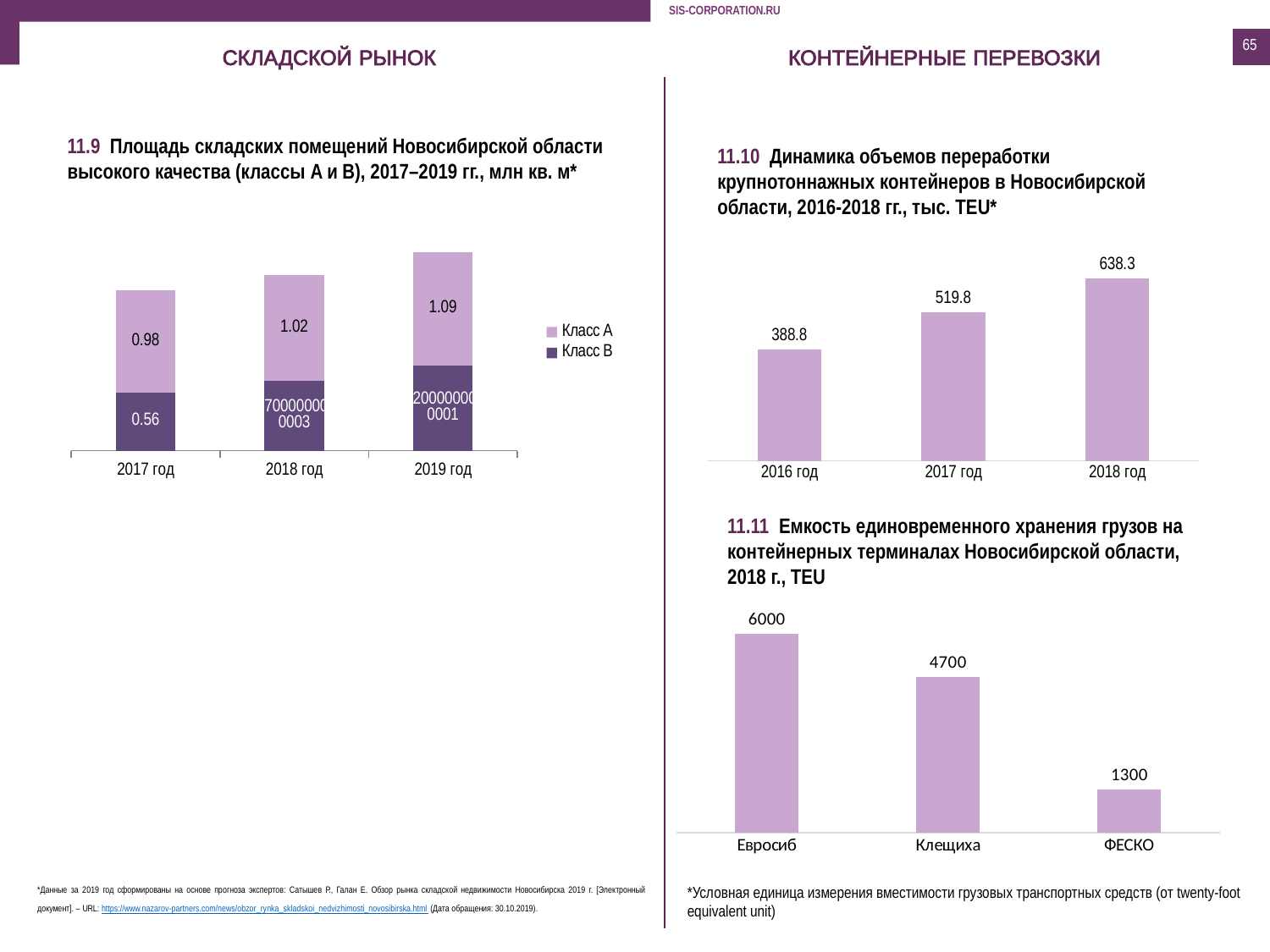

65
Складской рынок
контейнерные перевозки
11.9  Площадь складских помещений Новосибирской области высокого качества (классы A и B), 2017–2019 гг., млн кв. м*
11.10  Динамика объемов переработки крупнотоннажных контейнеров в Новосибирской области, 2016-2018 гг., тыс. TEU*

### Chart

| Category | Класс B | Класс А |
|---|---|---|
| 2017 год | 0.56 | 0.98 |
| 2018 год | 0.6700000000000028 | 1.02 |
| 2019 год | 0.8200000000000006 | 1.09 |

### Chart

| Category |  |
|---|---|
| 2016 год | 388.8 |
| 2017 год | 519.8 |
| 2018 год | 638.3 |
11.11  Емкость единовременного хранения грузов на контейнерных терминалах Новосибирской области, 2018 г., TEU

### Chart

| Category |  |
|---|---|
| Евросиб | 6000.0 |
| Клещиха | 4700.0 |
| ФЕСКО | 1300.0 |
*Данные за 2019 год сформированы на основе прогноза экспертов: Сатышев Р., Галан Е. Обзор рынка складской недвижимости Новосибирска 2019 г. [Электронный документ]. – URL: https://www.nazarov-partners.com/news/obzor_rynka_skladskoi_nedvizhimosti_novosibirska.html (Дата обращения: 30.10.2019).
*Условная единица измерения вместимости грузовых транспортных средств (от twenty-foot equivalent unit)